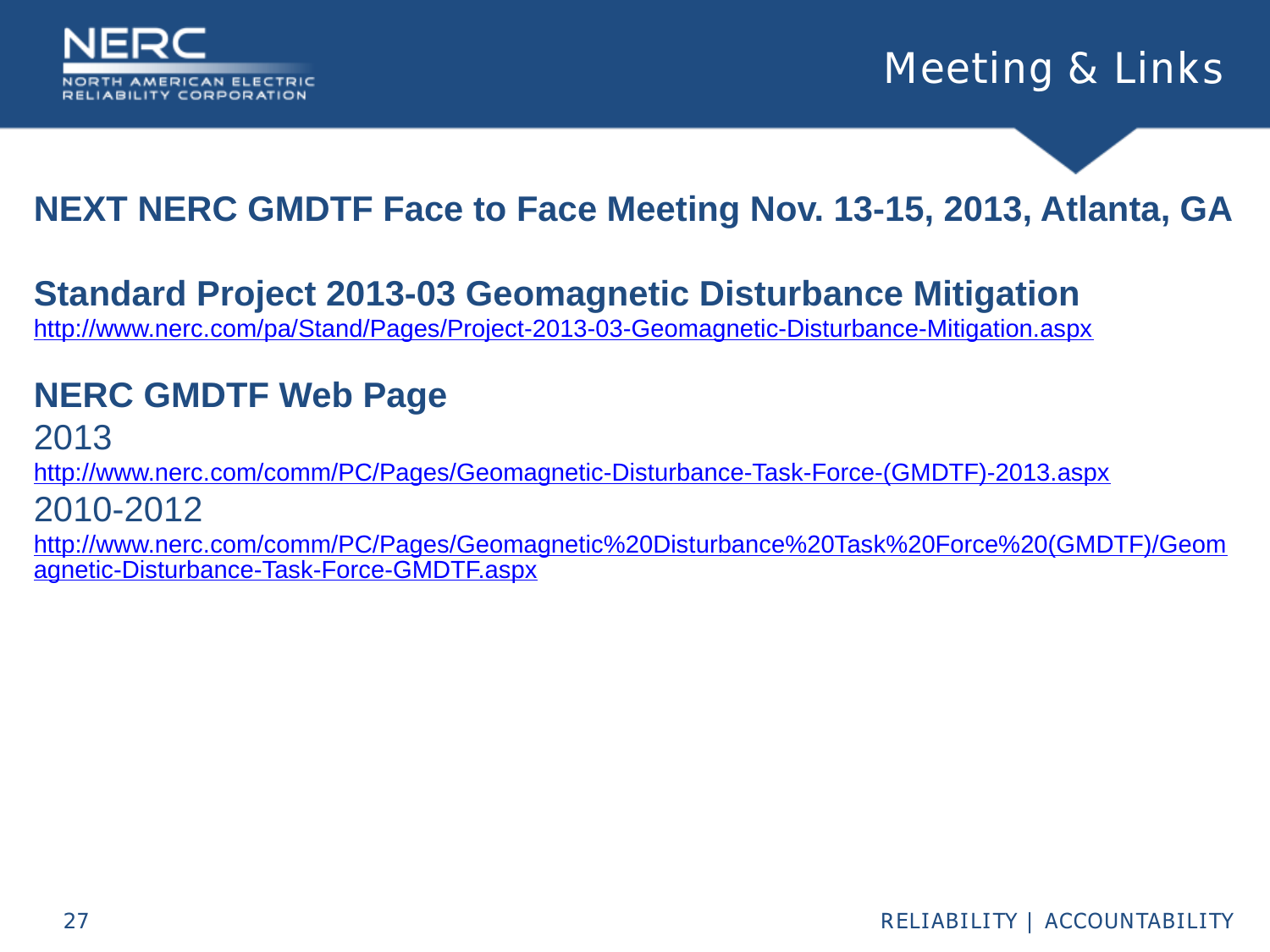

# Meeting & Links
NEXT NERC GMDTF Face to Face Meeting Nov. 13-15, 2013, Atlanta, GA

Standard Project 2013-03 Geomagnetic Disturbance Mitigation
http://www.nerc.com/pa/Stand/Pages/Project-2013-03-Geomagnetic-Disturbance-Mitigation.aspx

NERC GMDTF Web Page
2013
http://www.nerc.com/comm/PC/Pages/Geomagnetic-Disturbance-Task-Force-(GMDTF)-2013.aspx
2010-2012
http://www.nerc.com/comm/PC/Pages/Geomagnetic%20Disturbance%20Task%20Force%20(GMDTF)/Geomagnetic-Disturbance-Task-Force-GMDTF.aspx